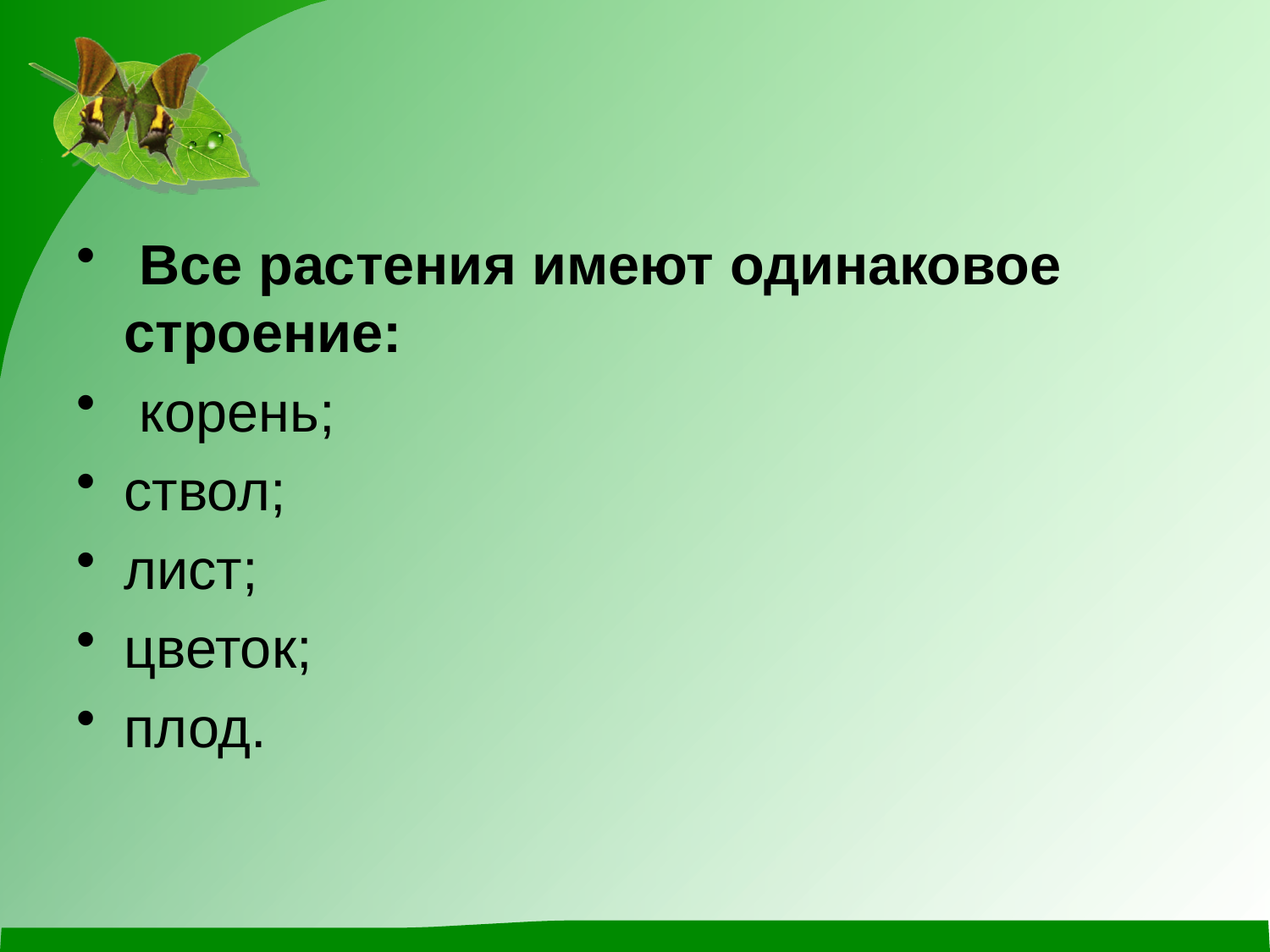

#
 Все растения имеют одинаковое строение:
 корень;
ствол;
лист;
цветок;
плод.